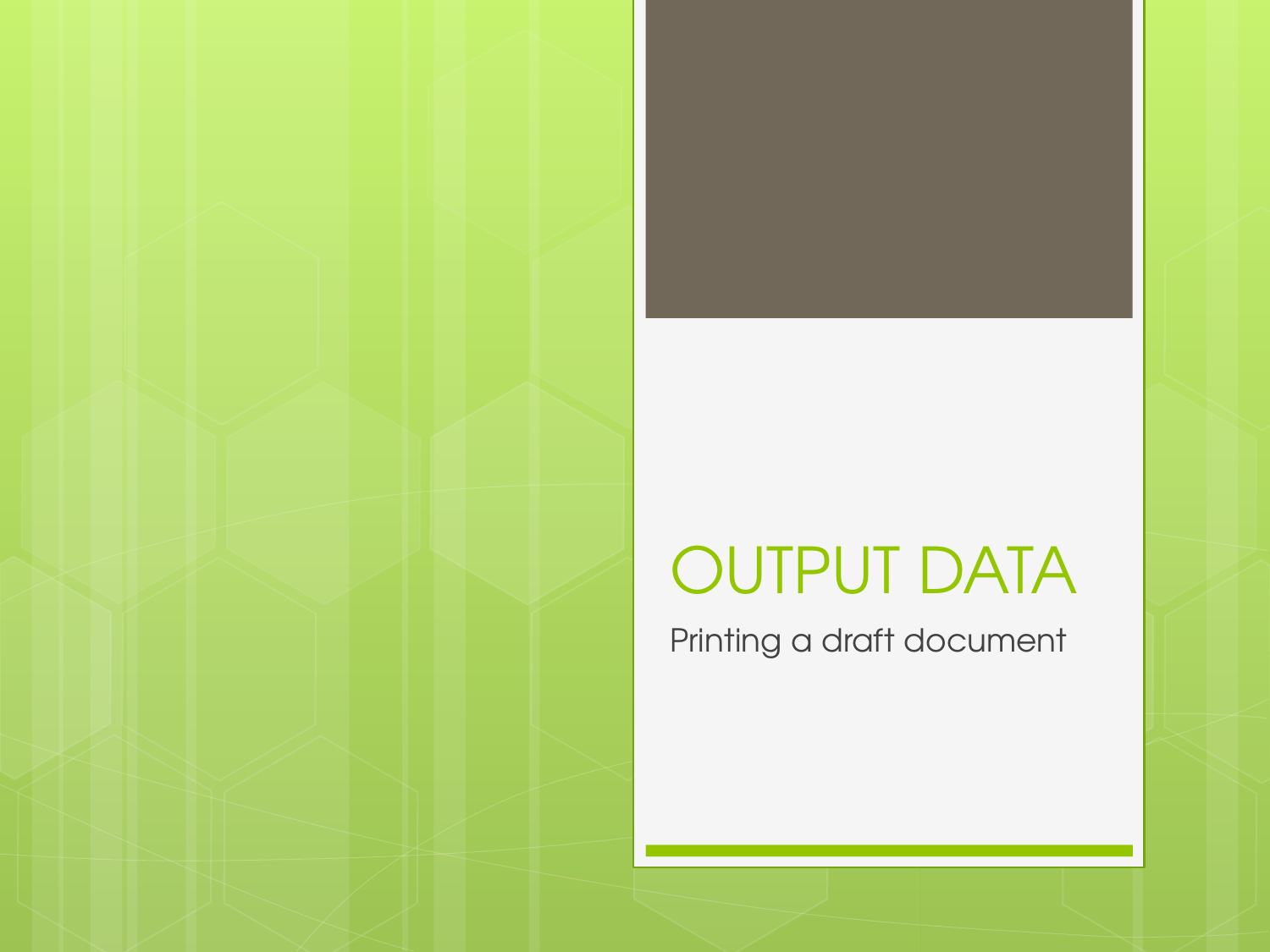

# OUTPUT DATA
Printing a draft document